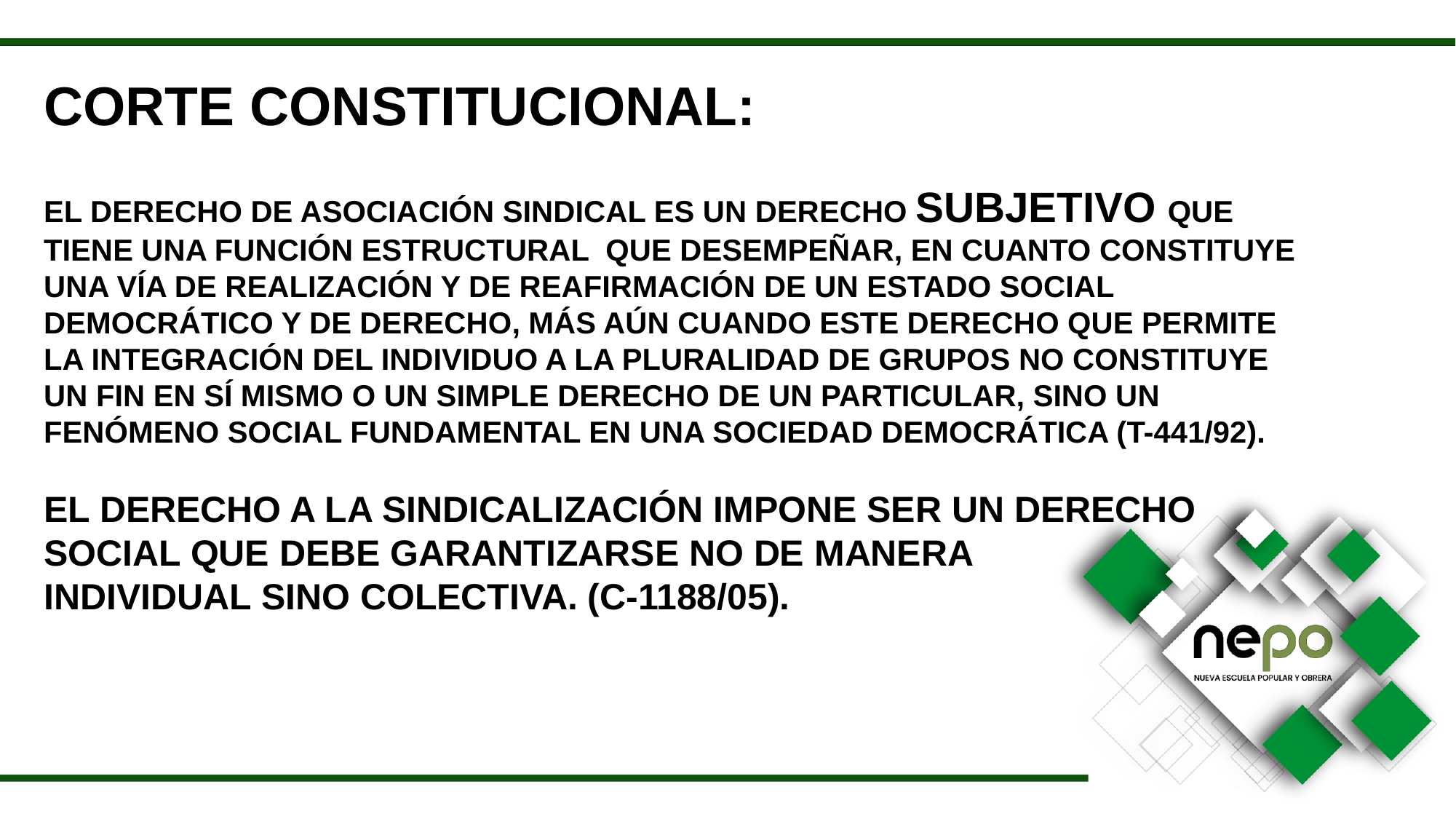

CORTE CONSTITUCIONAL:
EL DERECHO DE ASOCIACIÓN SINDICAL ES UN DERECHO SUBJETIVO QUE TIENE UNA FUNCIÓN ESTRUCTURAL  QUE DESEMPEÑAR, EN CUANTO CONSTITUYE UNA VÍA DE REALIZACIÓN Y DE REAFIRMACIÓN DE UN ESTADO SOCIAL DEMOCRÁTICO Y DE DERECHO, MÁS AÚN CUANDO ESTE DERECHO QUE PERMITE LA INTEGRACIÓN DEL INDIVIDUO A LA PLURALIDAD DE GRUPOS NO CONSTITUYE UN FIN EN SÍ MISMO O UN SIMPLE DERECHO DE UN PARTICULAR, SINO UN FENÓMENO SOCIAL FUNDAMENTAL EN UNA SOCIEDAD DEMOCRÁTICA (T-441/92).

EL DERECHO A LA SINDICALIZACIÓN IMPONE SER UN DERECHO SOCIAL QUE DEBE GARANTIZARSE NO DE MANERA
INDIVIDUAL SINO COLECTIVA. (C-1188/05).